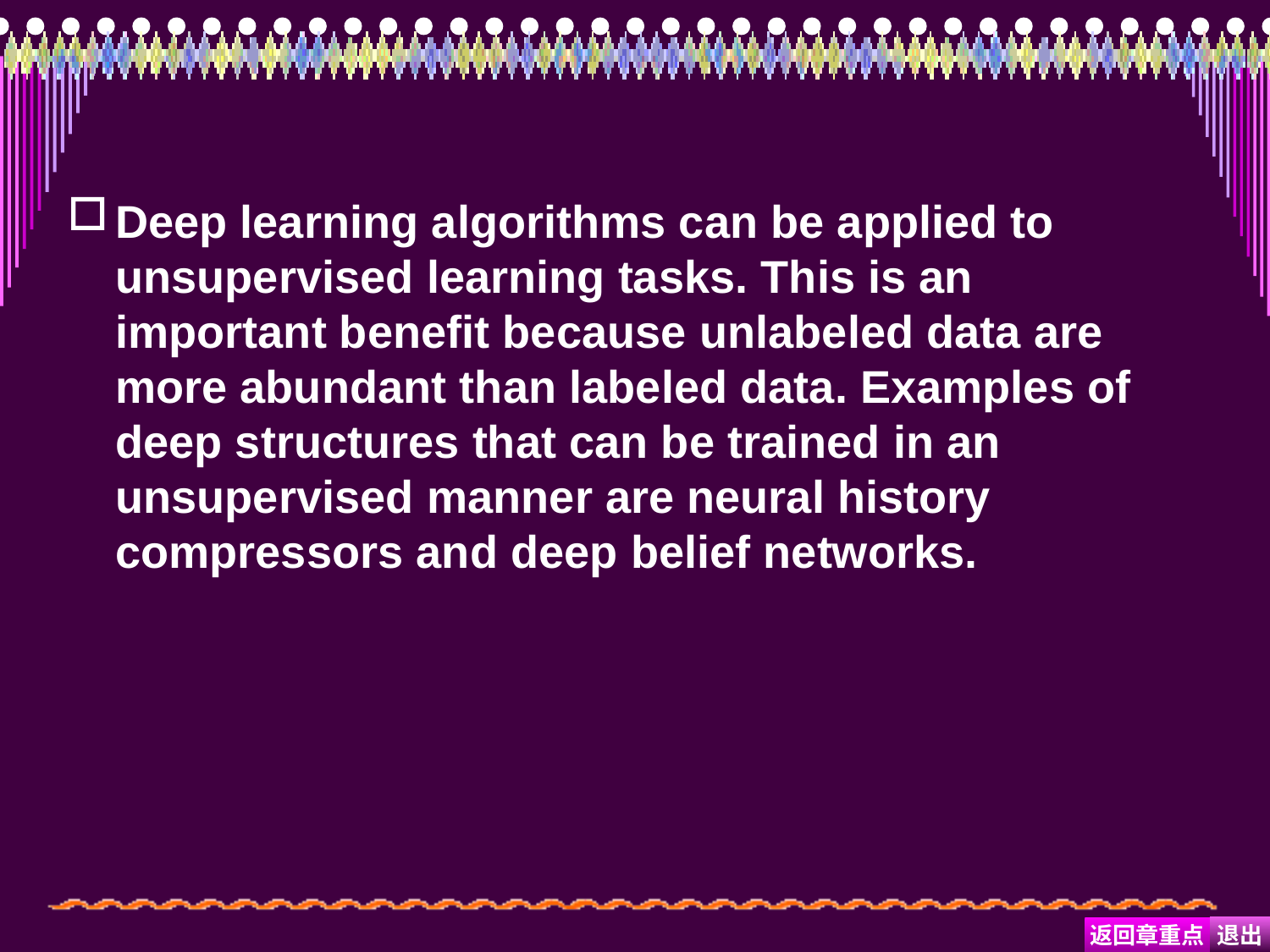

#
Deep learning algorithms can be applied to unsupervised learning tasks. This is an important benefit because unlabeled data are more abundant than labeled data. Examples of deep structures that can be trained in an unsupervised manner are neural history compressors and deep belief networks.